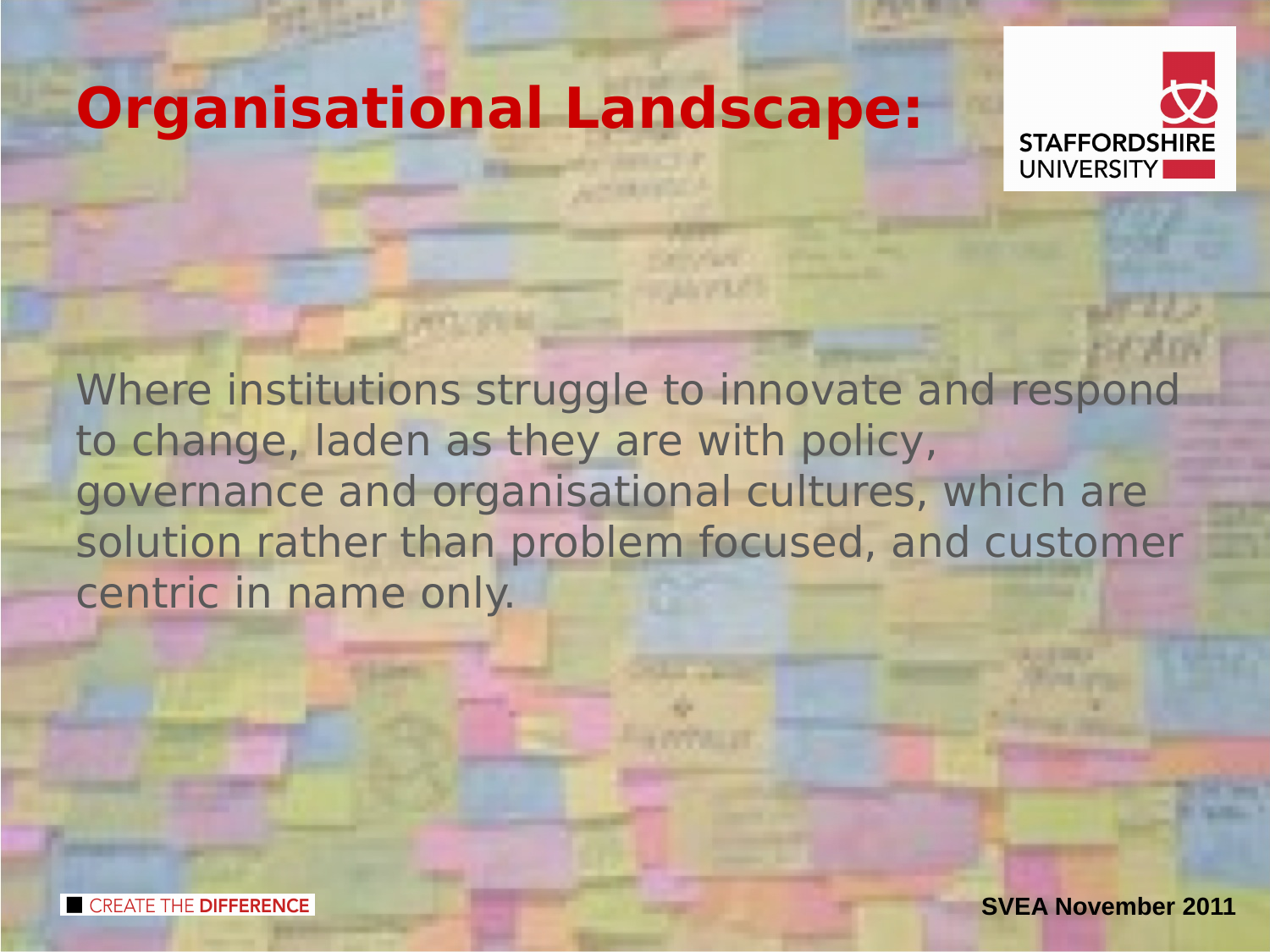

Organisational Landscape:

Where institutions struggle to innovate and respond to change, laden as they are with policy, governance and organisational cultures, which are solution rather than problem focused, and customer centric in name only.
SVEA November 2011